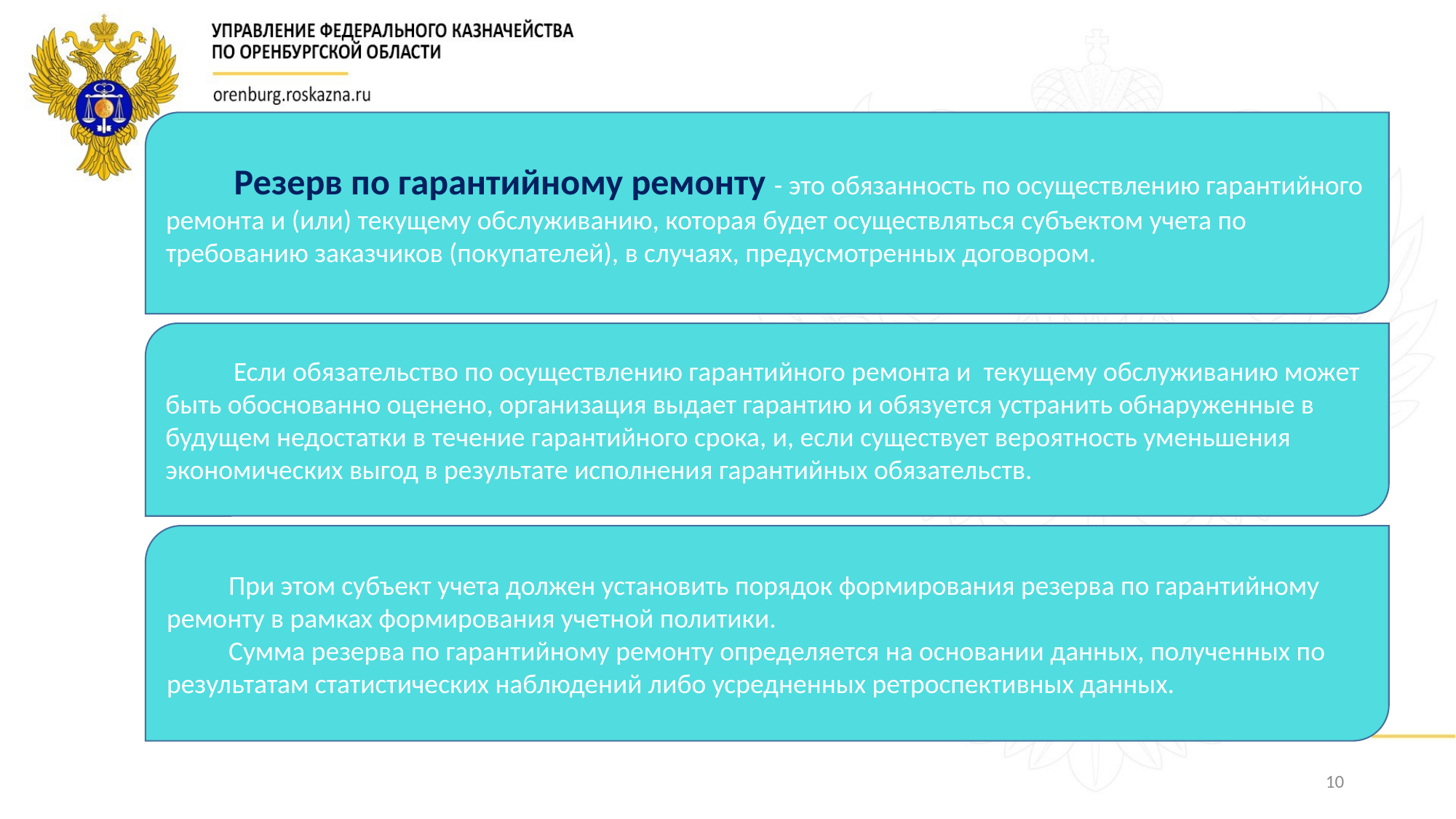

Резерв по гарантийному ремонту - это обязанность по осуществлению гарантийного ремонта и (или) текущему обслуживанию, которая будет осуществляться субъектом учета по требованию заказчиков (покупателей), в случаях, предусмотренных договором.
           Если обязательство по осуществлению гарантийного ремонта и  текущему обслуживанию может быть обоснованно оценено, организация выдает гарантию и обязуется устранить обнаруженные в будущем недостатки в течение гарантийного срока, и, если существует вероятность уменьшения экономических выгод в результате исполнения гарантийных обязательств.
          При этом субъект учета должен установить порядок формирования резерва по гарантийному ремонту в рамках формирования учетной политики.
          Сумма резерва по гарантийному ремонту определяется на основании данных, полученных по результатам статистических наблюдений либо усредненных ретроспективных данных.
10